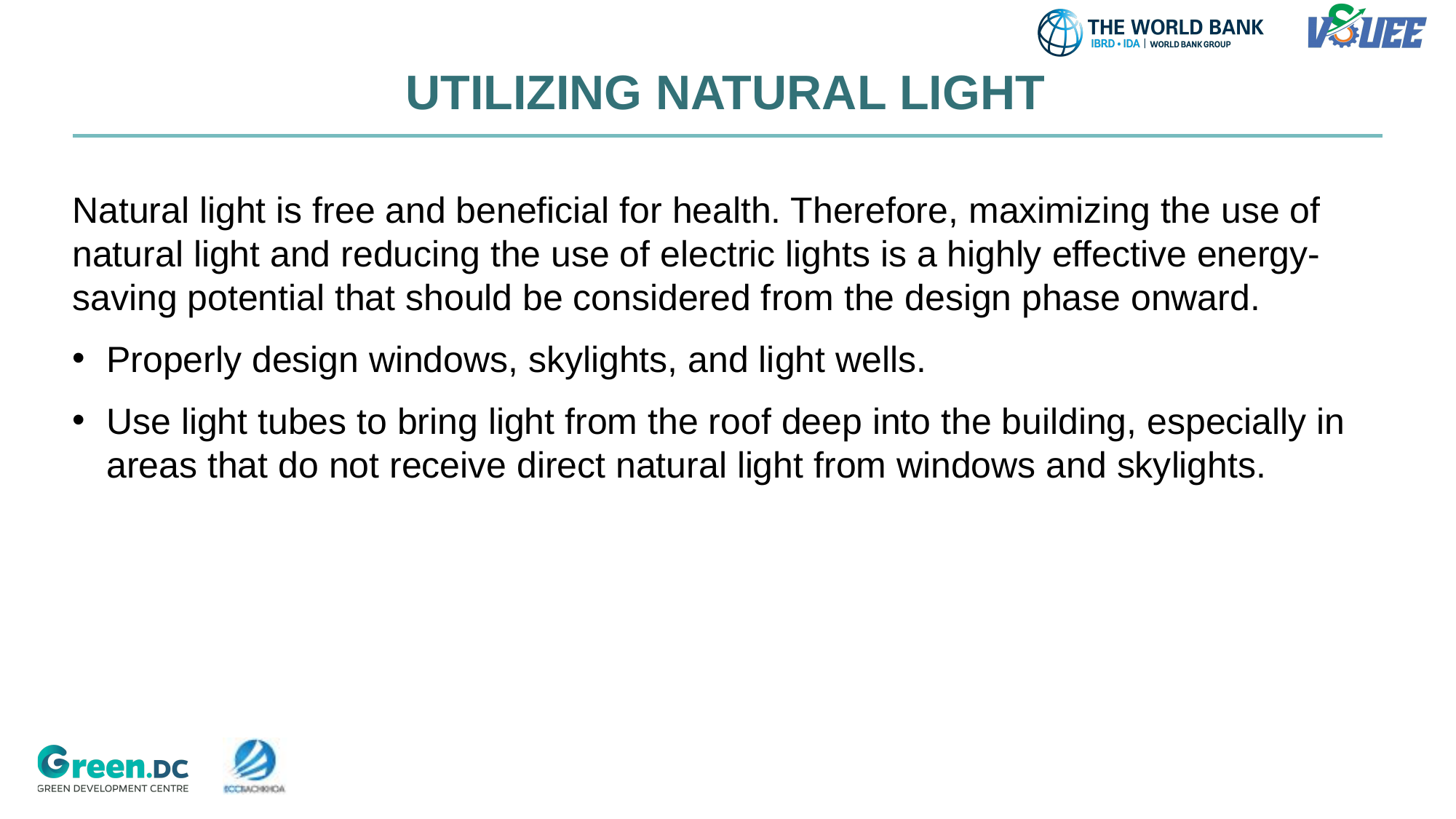

# UTILIZING NATURAL LIGHT
Natural light is free and beneficial for health. Therefore, maximizing the use of natural light and reducing the use of electric lights is a highly effective energy-saving potential that should be considered from the design phase onward.
Properly design windows, skylights, and light wells.
Use light tubes to bring light from the roof deep into the building, especially in areas that do not receive direct natural light from windows and skylights.